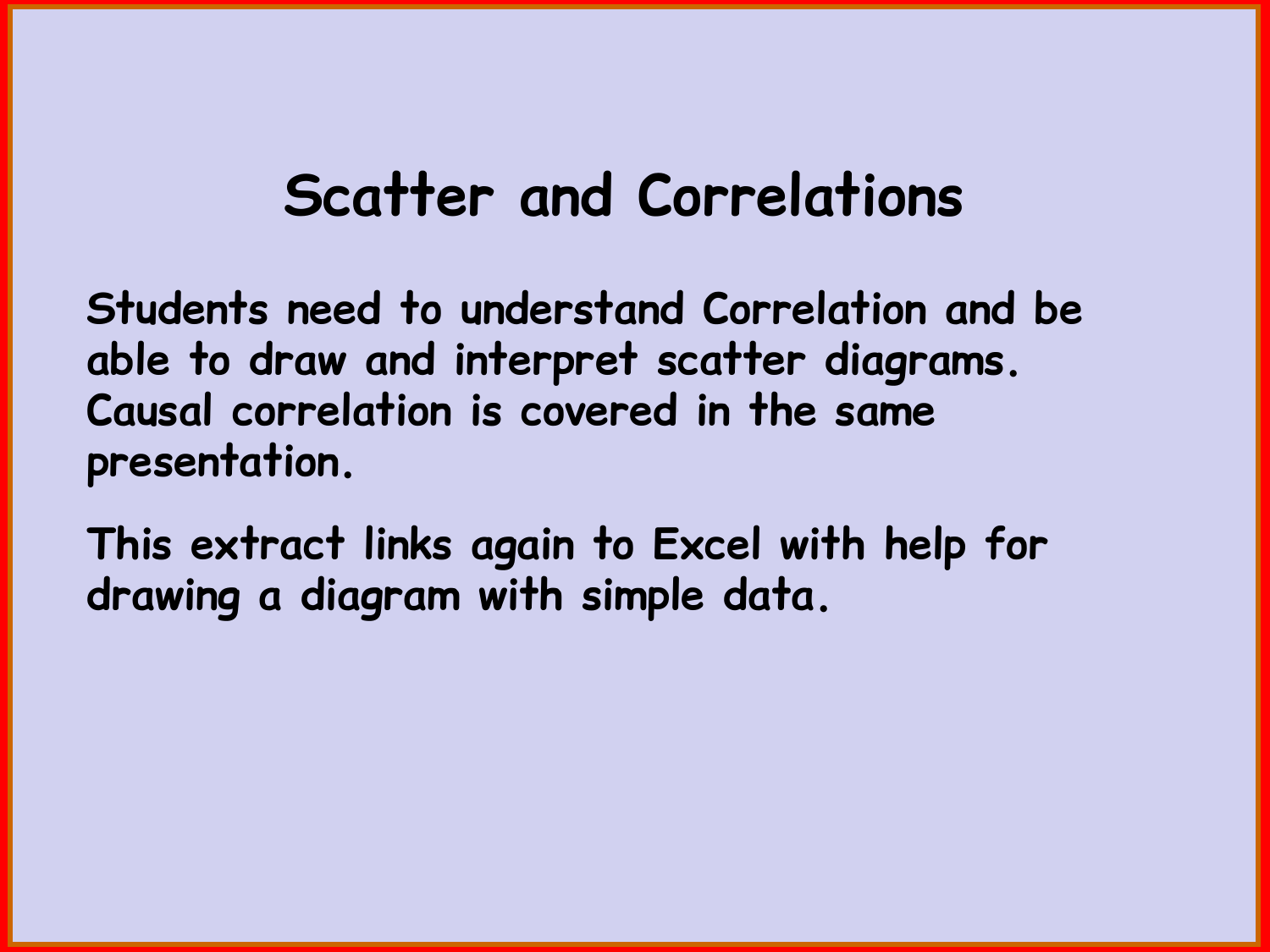

Scatter and Correlations
Students need to understand Correlation and be able to draw and interpret scatter diagrams. Causal correlation is covered in the same presentation.
This extract links again to Excel with help for drawing a diagram with simple data.